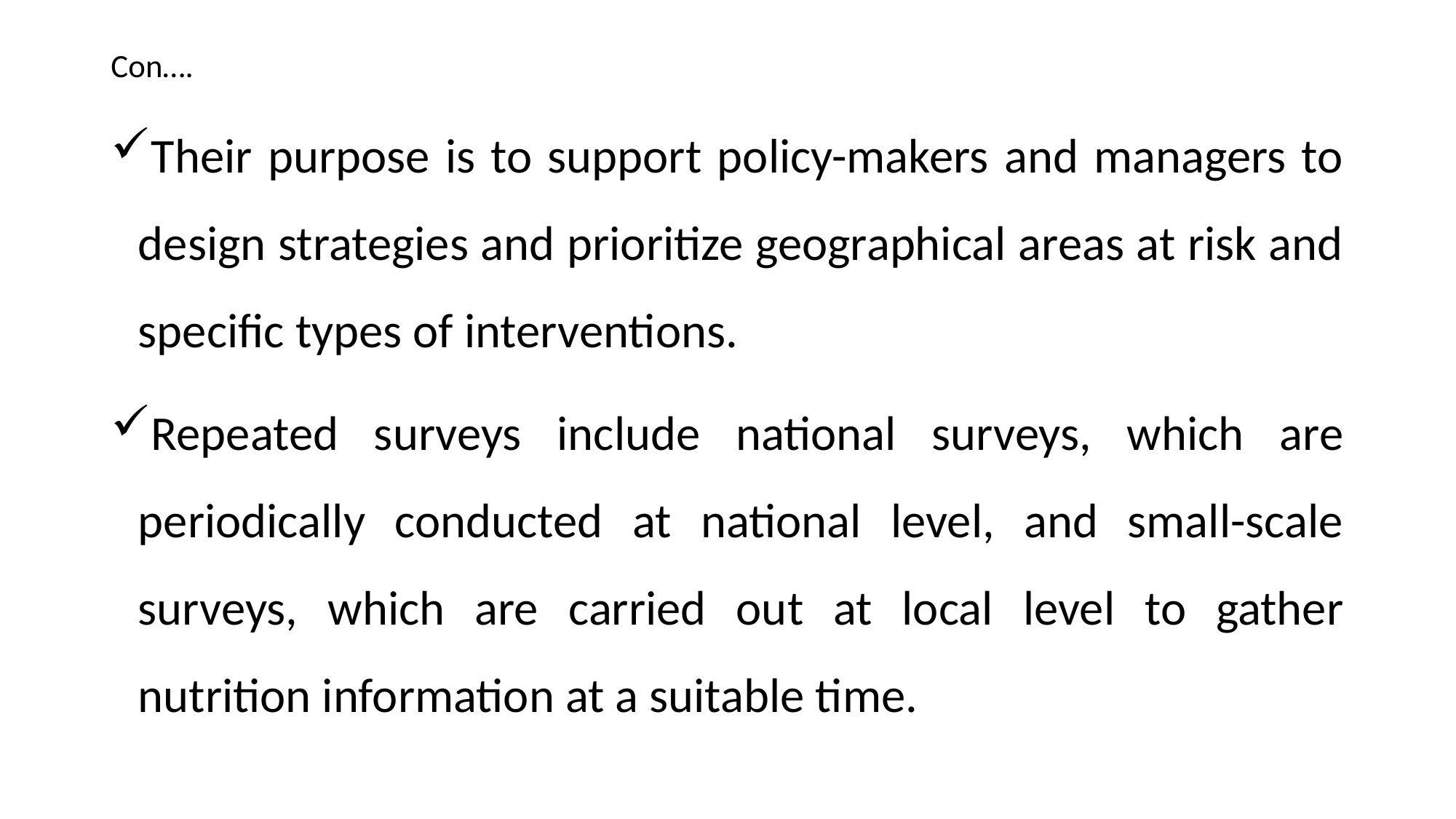

# Con….
Their purpose is to support policy-makers and managers to design strategies and prioritize geographical areas at risk and specific types of interventions.
Repeated surveys include national surveys, which are periodically conducted at national level, and small-scale surveys, which are carried out at local level to gather nutrition information at a suitable time.